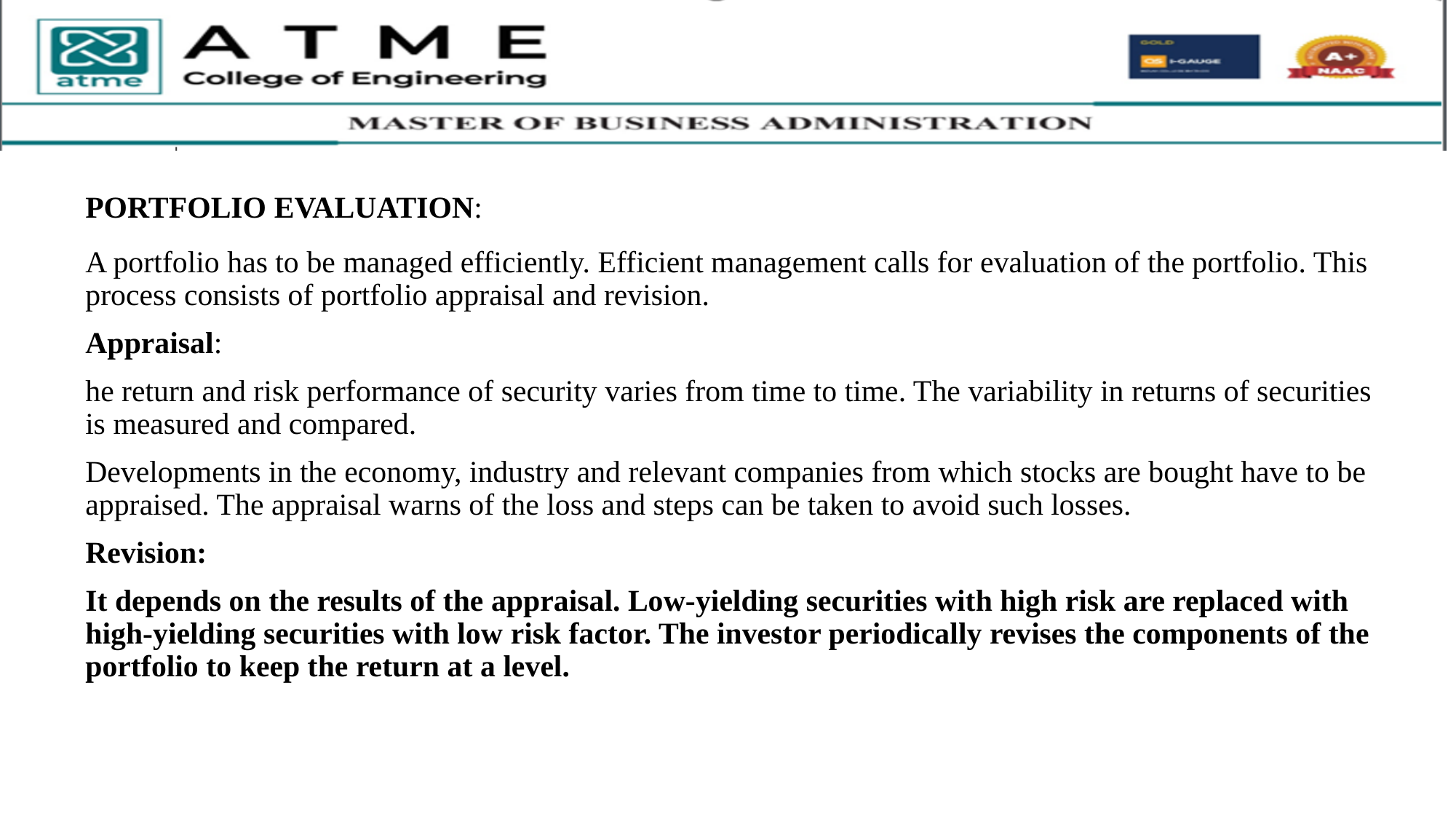

PORTFOLIO EVALUATION:
A portfolio has to be managed efficiently. Efficient management calls for evaluation of the portfolio. This process consists of portfolio appraisal and revision.
Appraisal:
he return and risk performance of security varies from time to time. The variability in returns of securities is measured and compared.
Developments in the economy, industry and relevant companies from which stocks are bought have to be appraised. The appraisal warns of the loss and steps can be taken to avoid such losses.
Revision:
It depends on the results of the appraisal. Low-yielding securities with high risk are replaced with high-yielding securities with low risk factor. The investor periodically revises the components of the portfolio to keep the return at a level.